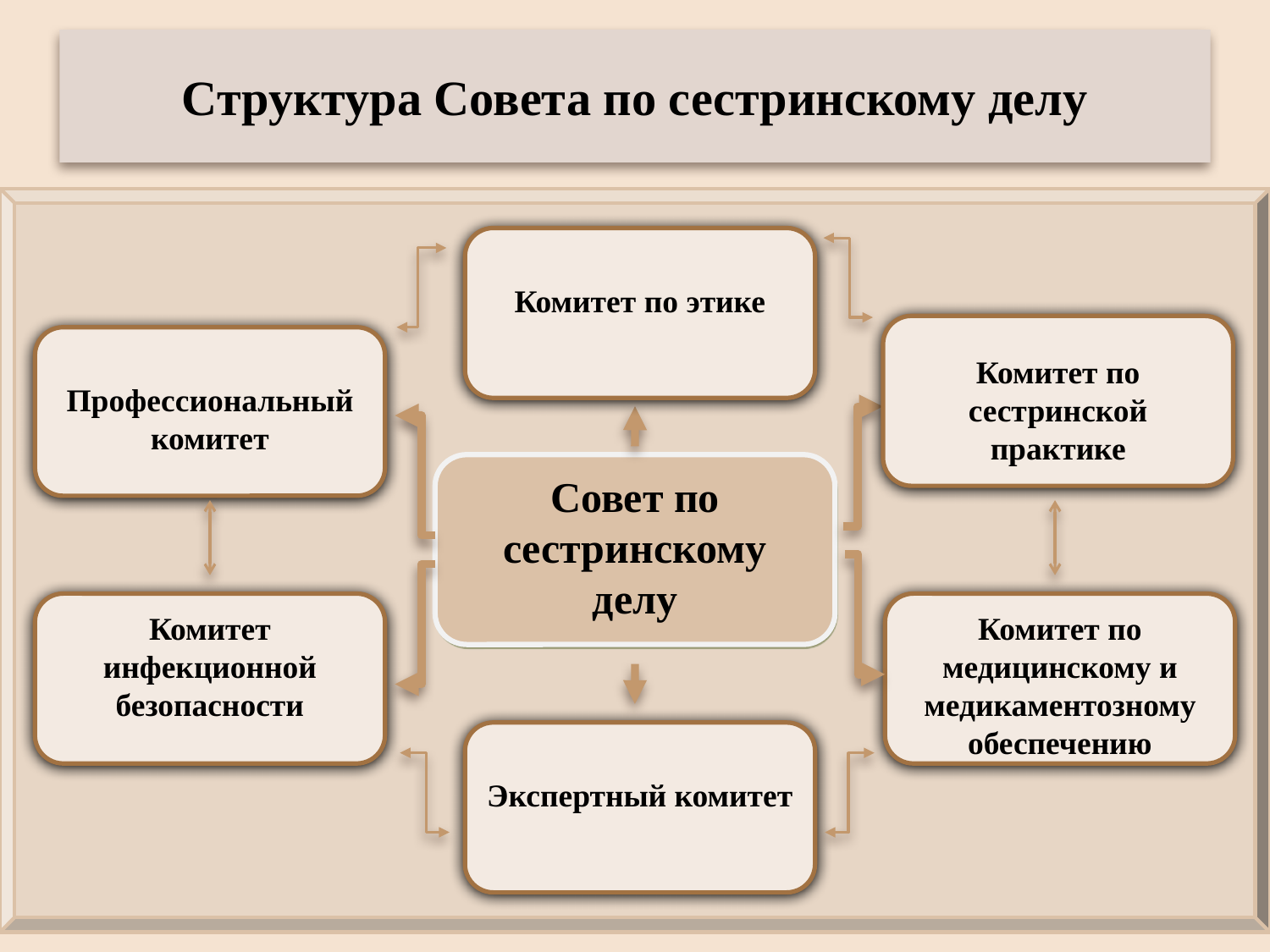

Структура Совета по сестринскому делу

Комитет по этике

Комитет по сестринской практике

Профессиональный комитет

Совет по сестринскому делу

Комитет инфекционной безопасности
Комитет по медицинскому и медикаментозному обеспечению

Экспертный комитет